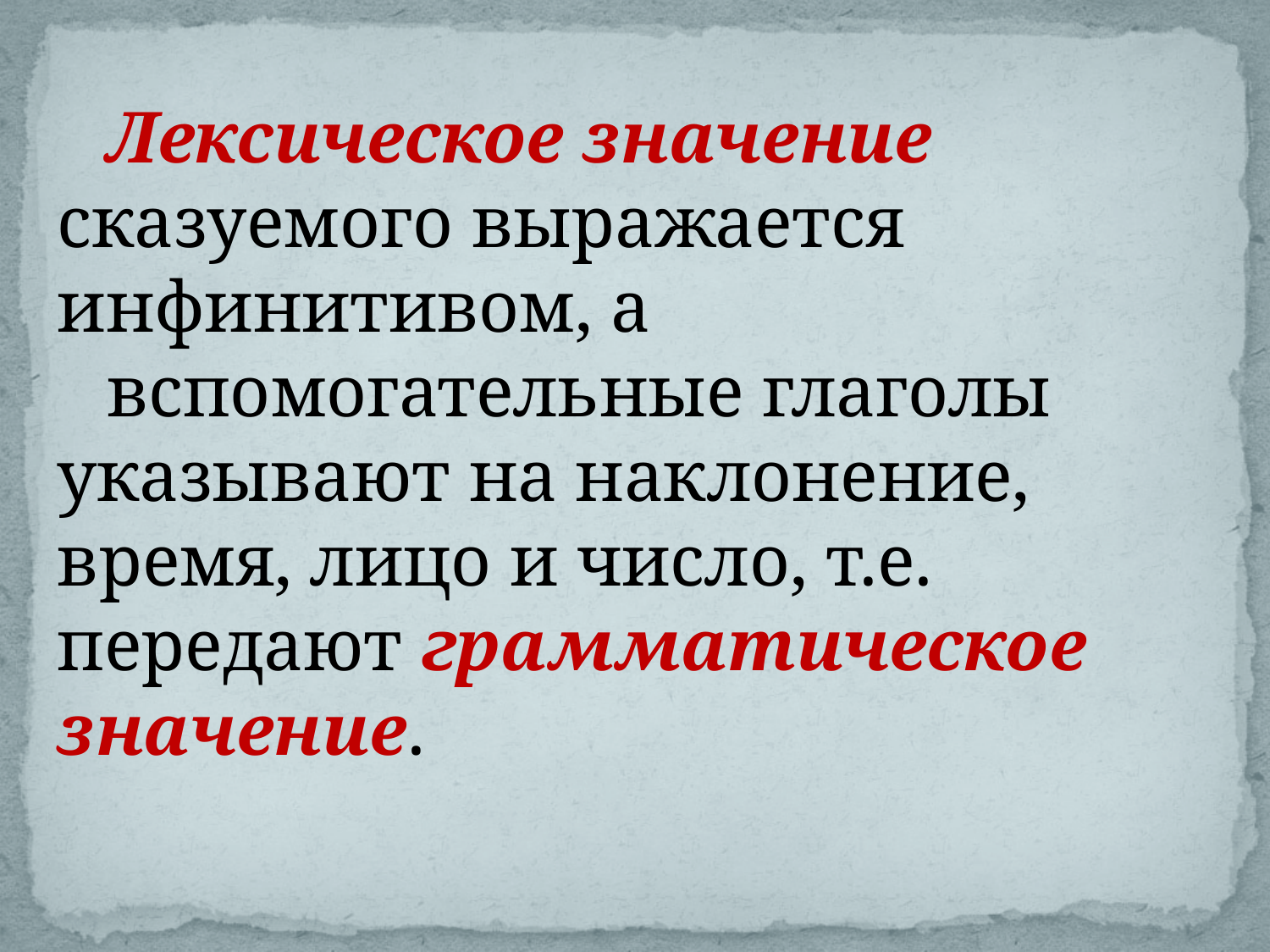

Лексическое значение сказуемого выражается инфинитивом, а
вспомогательные глаголы указывают на наклонение, время, лицо и число, т.е. передают грамматическое значение.